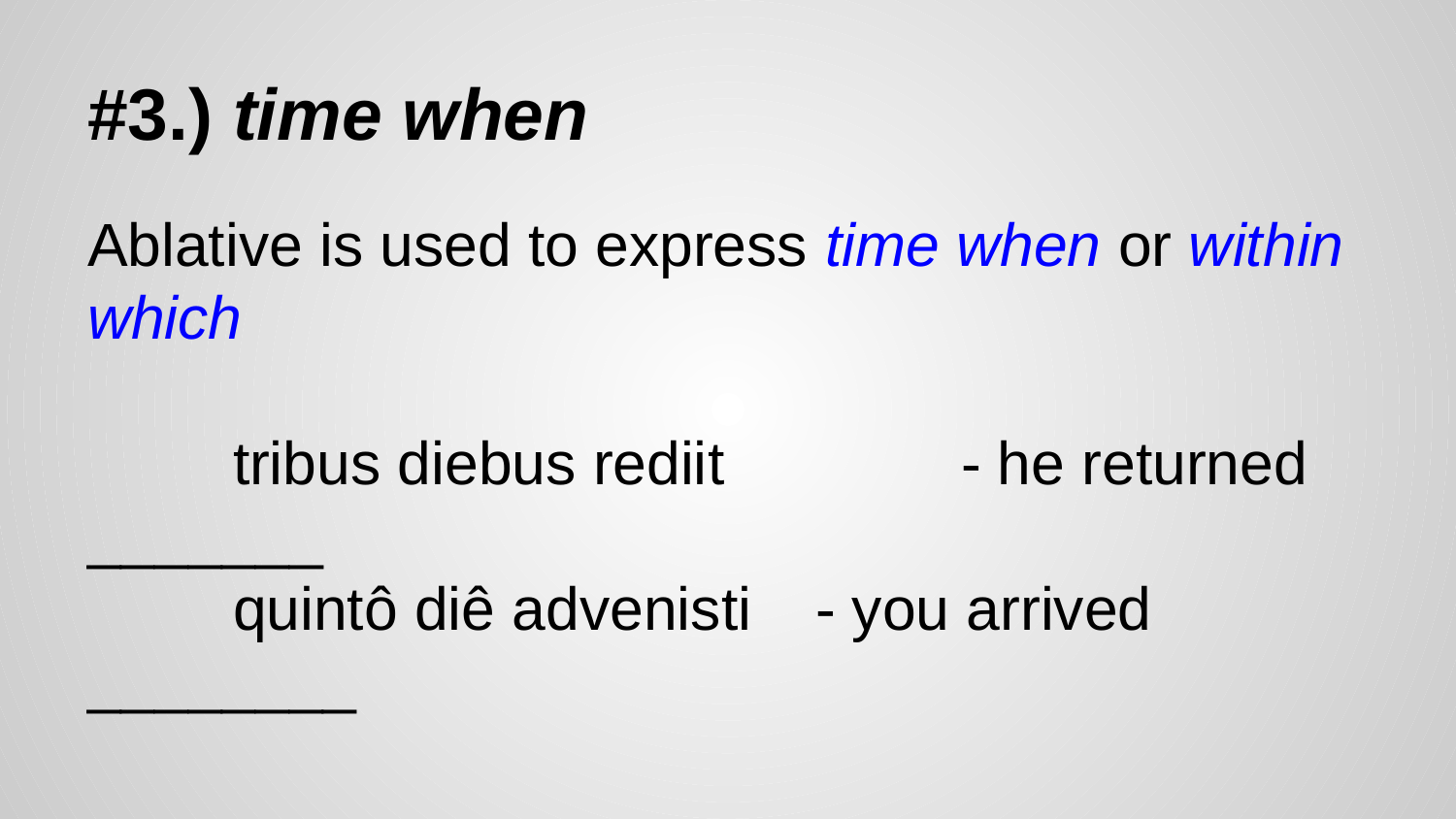

# #3.) time when
Ablative is used to express time when or within which

	tribus diebus rediit 		- he returned _______
	quintô diê advenisti	- you arrived ________